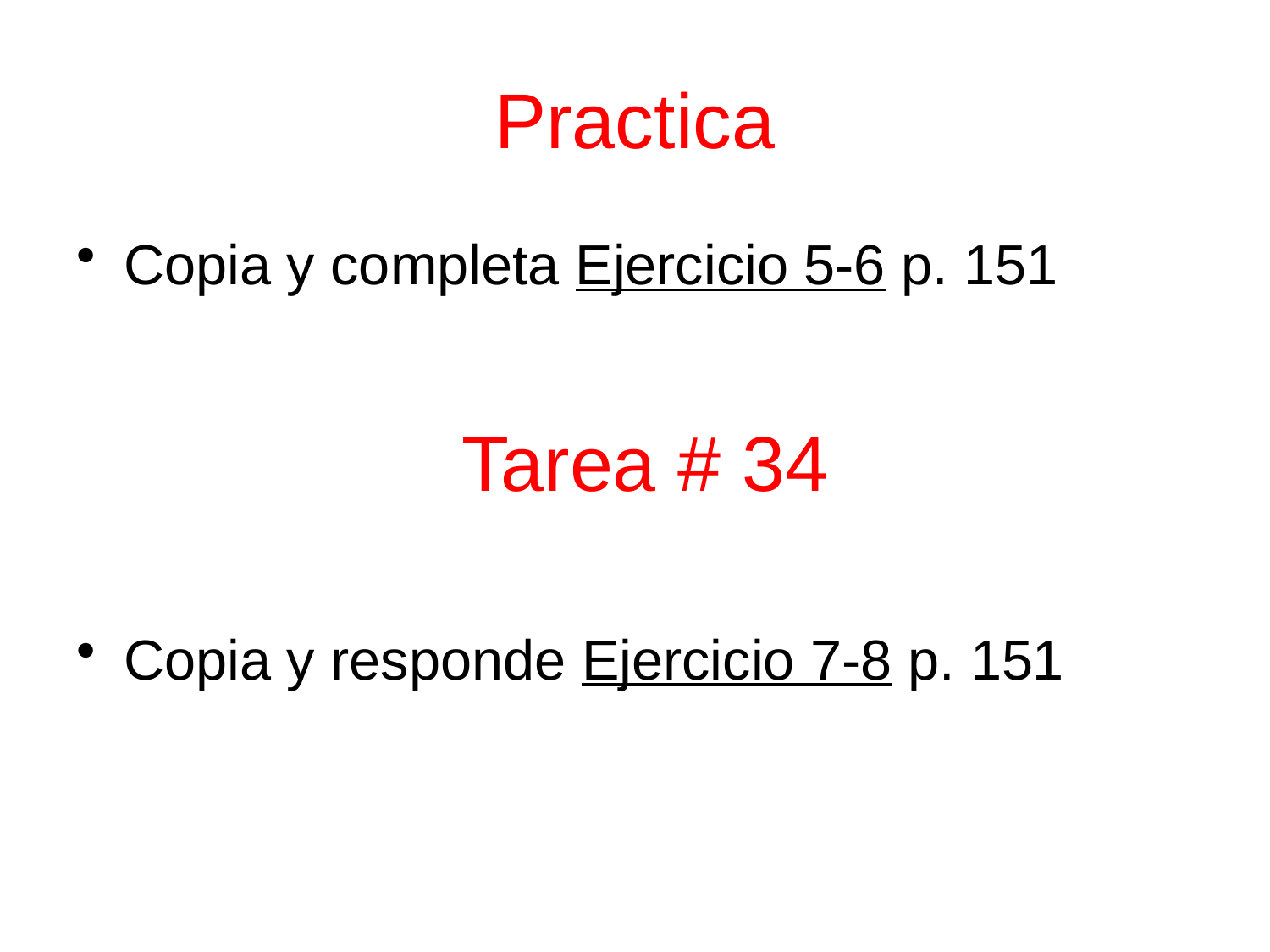

# Practica
Copia y completa Ejercicio 5-6 p. 151

Copia y responde Ejercicio 7-8 p. 151
Tarea # 34